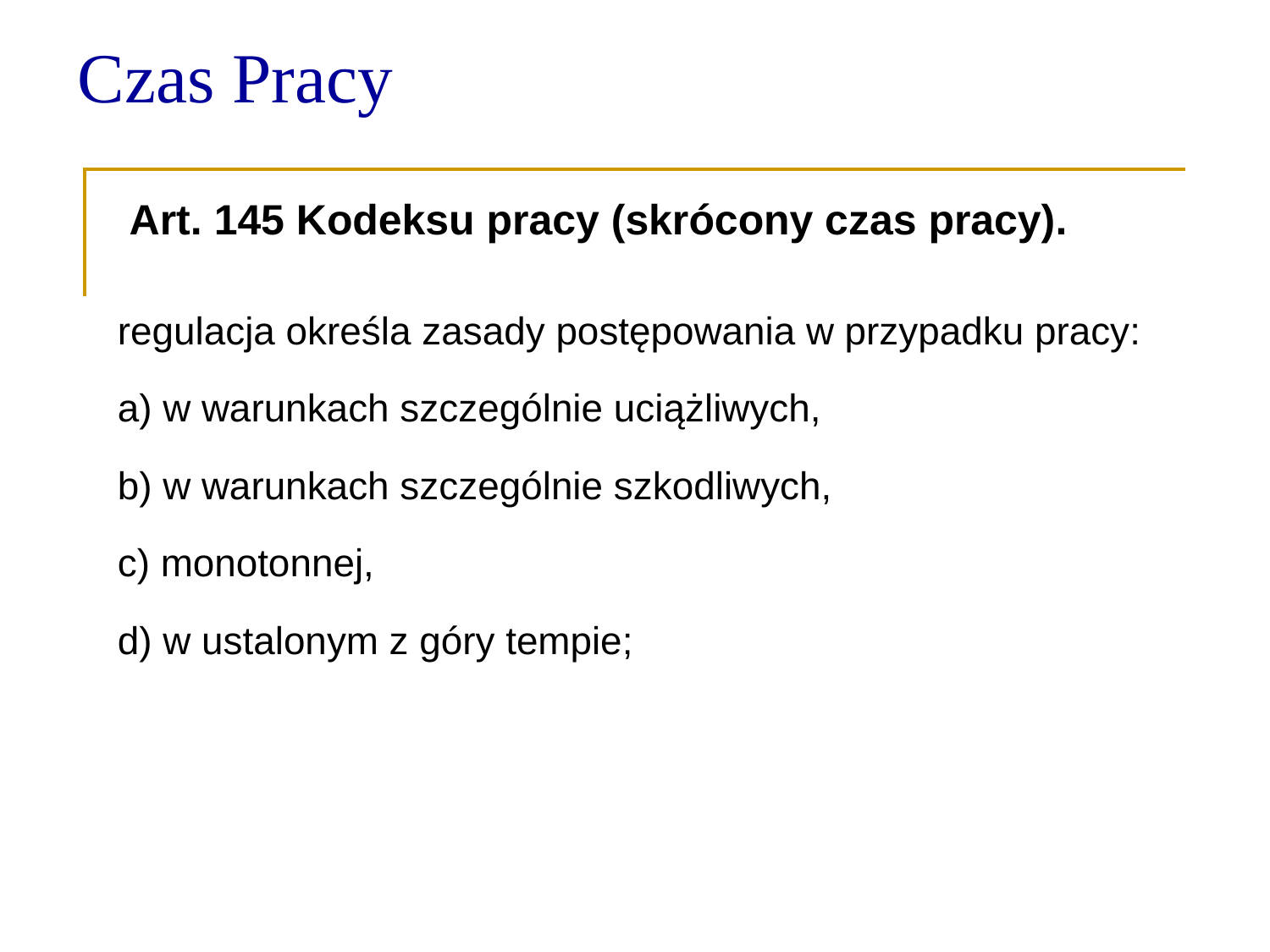

Czas Pracy
 Art. 145 Kodeksu pracy (skrócony czas pracy).
regulacja określa zasady postępowania w przypadku pracy:
a) w warunkach szczególnie uciążliwych,
b) w warunkach szczególnie szkodliwych,
c) monotonnej,
d) w ustalonym z góry tempie;